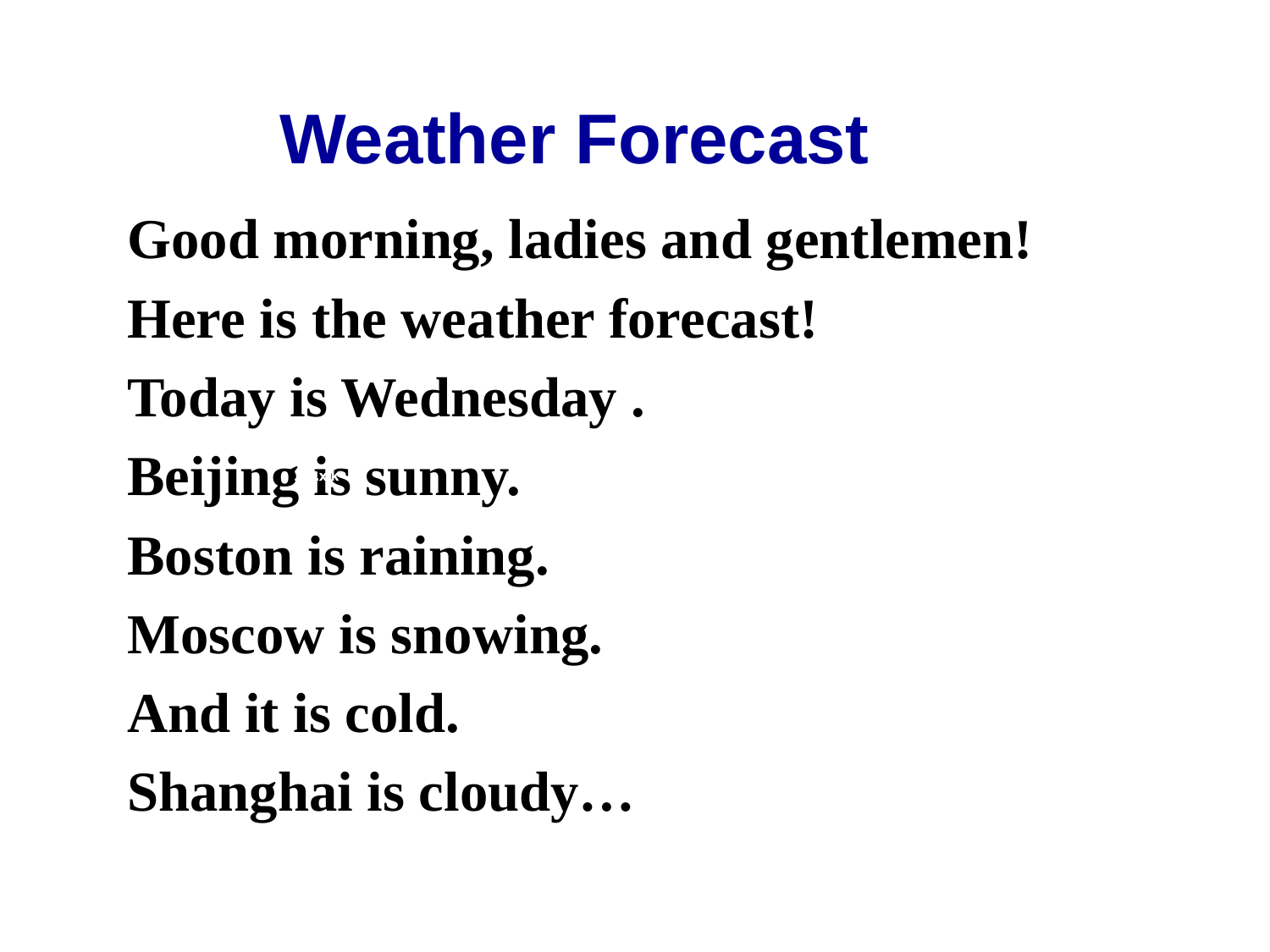

Weather Forecast
Good morning, ladies and gentlemen!
Here is the weather forecast!
Today is Wednesday .
Beijing is sunny.
Boston is raining.
Moscow is snowing.
And it is cold.
Shanghai is cloudy…
Z.x.x.k
Z.x.x.k
Z.x.x.k